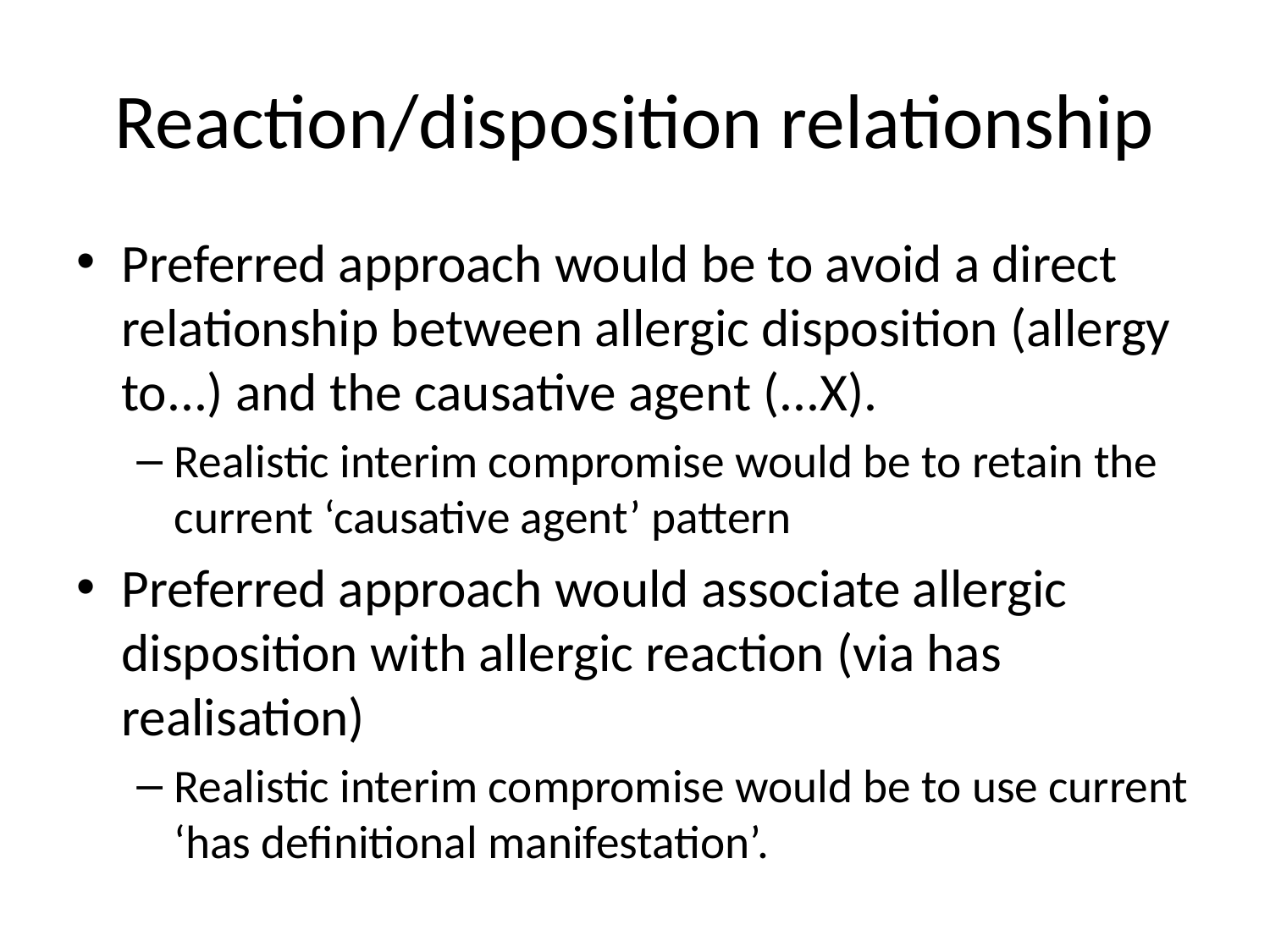

# Reaction/disposition relationship
Preferred approach would be to avoid a direct relationship between allergic disposition (allergy to...) and the causative agent (...X).
Realistic interim compromise would be to retain the current ‘causative agent’ pattern
Preferred approach would associate allergic disposition with allergic reaction (via has realisation)
Realistic interim compromise would be to use current ‘has definitional manifestation’.